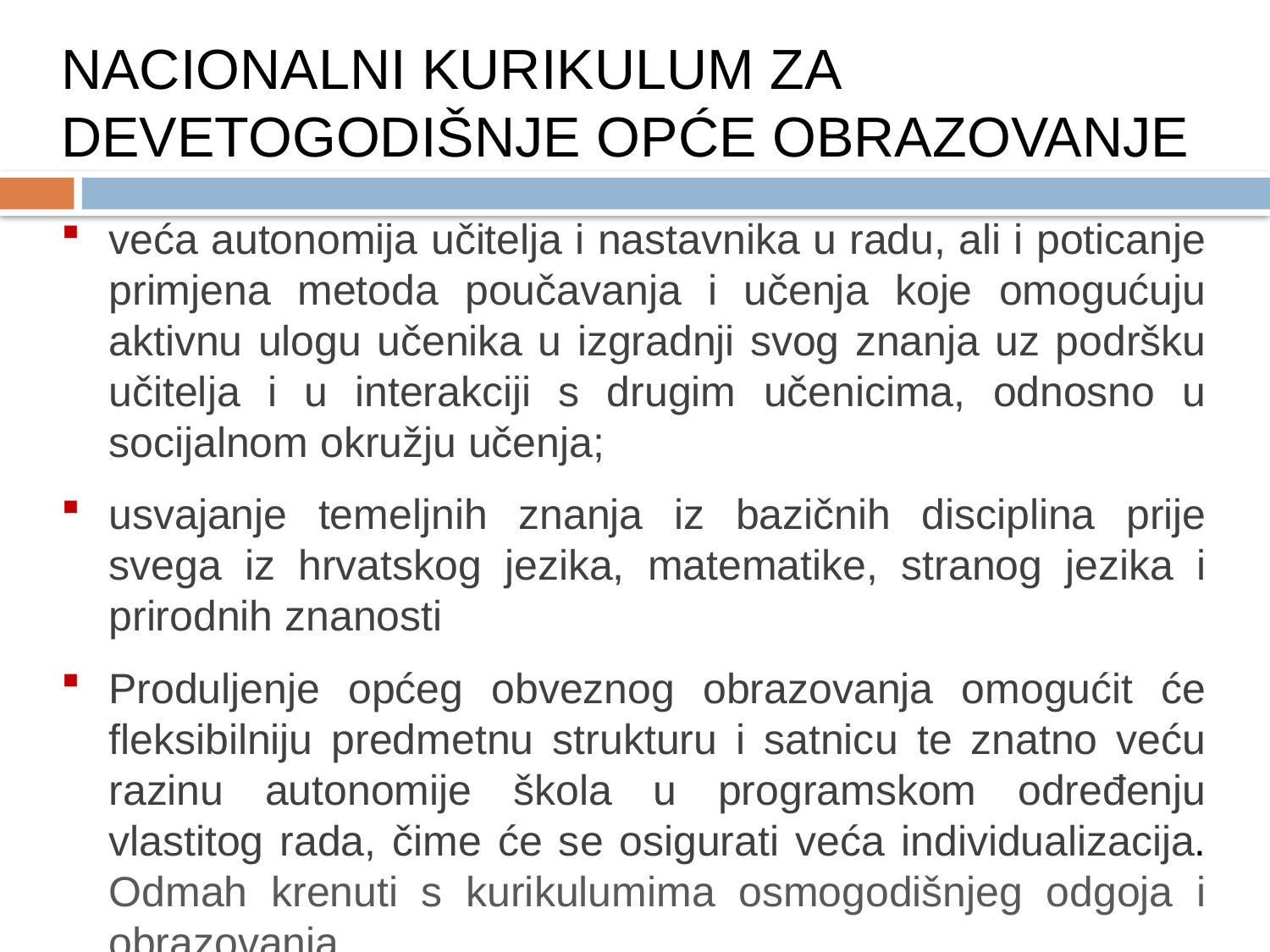

NACIONALNI KURIKULUM ZA DEVETOGODIŠNJE OPĆE OBRAZOVANJE
veća autonomija učitelja i nastavnika u radu, ali i poticanje primjena metoda poučavanja i učenja koje omogućuju aktivnu ulogu učenika u izgradnji svog znanja uz podršku učitelja i u interakciji s drugim učenicima, odnosno u socijalnom okružju učenja;
usvajanje temeljnih znanja iz bazičnih disciplina prije svega iz hrvatskog jezika, matematike, stranog jezika i prirodnih znanosti
Produljenje općeg obveznog obrazovanja omogućit će fleksibilniju predmetnu strukturu i satnicu te znatno veću razinu autonomije škola u programskom određenju vlastitog rada, čime će se osigurati veća individualizacija. Odmah krenuti s kurikulumima osmogodišnjeg odgoja i obrazovanja.
Promjena organizacije škole